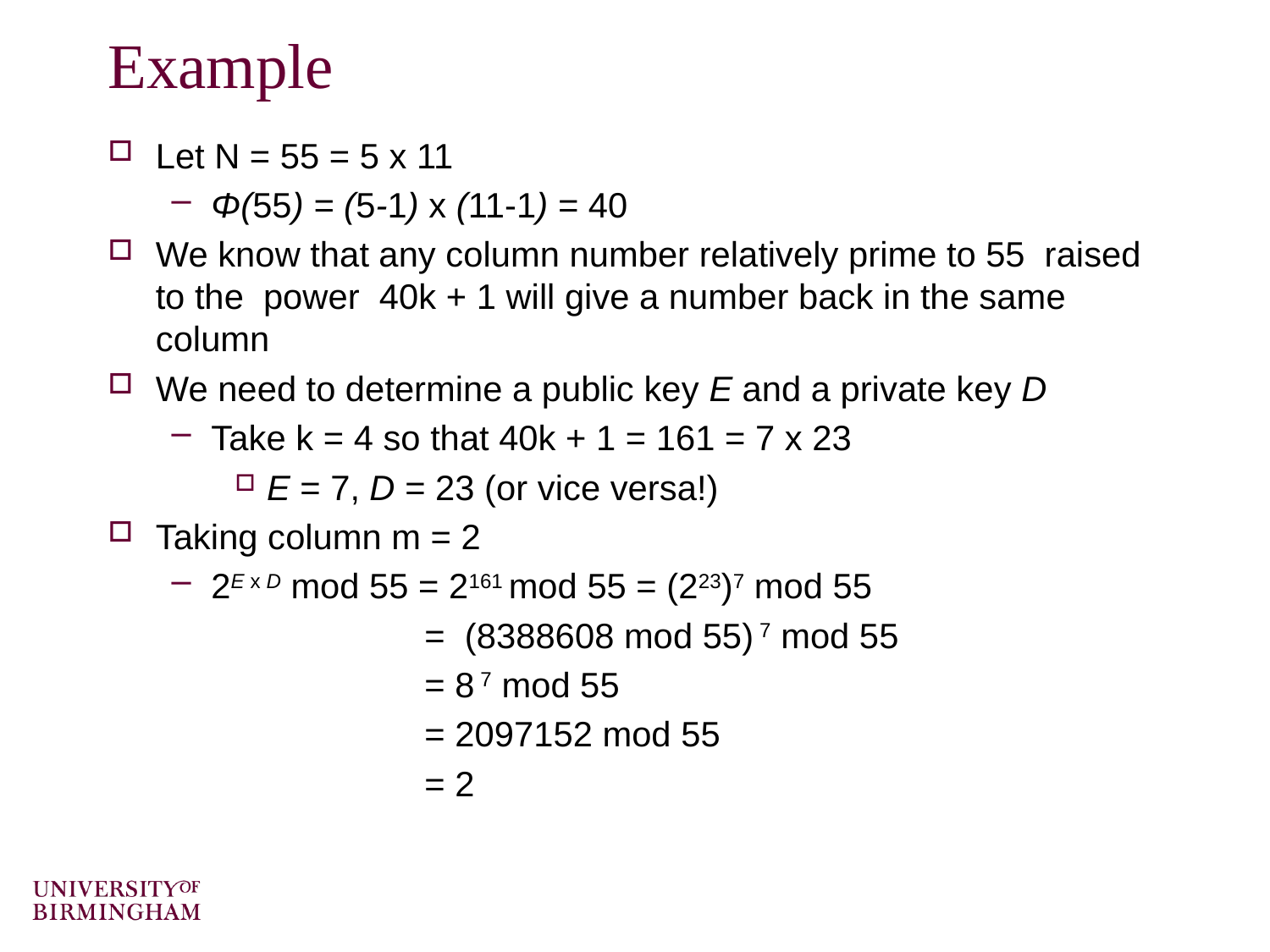

# Example
Let N = 55 = 5 x 11
Φ(55) = (5-1) x (11-1) = 40
We know that any column number relatively prime to 55  raised to the  power  40k + 1 will give a number back in the same column
We need to determine a public key E and a private key D
Take k = 4 so that 40k + 1 = 161 = 7 x 23
E = 7, D = 23 (or vice versa!)
Taking column m = 2
2E x D mod 55 = 2161 mod 55 = (223)7 mod 55
                          =  (8388608 mod 55) 7 mod 55
                          = 8 7 mod 55
                          = 2097152 mod 55
                          = 2